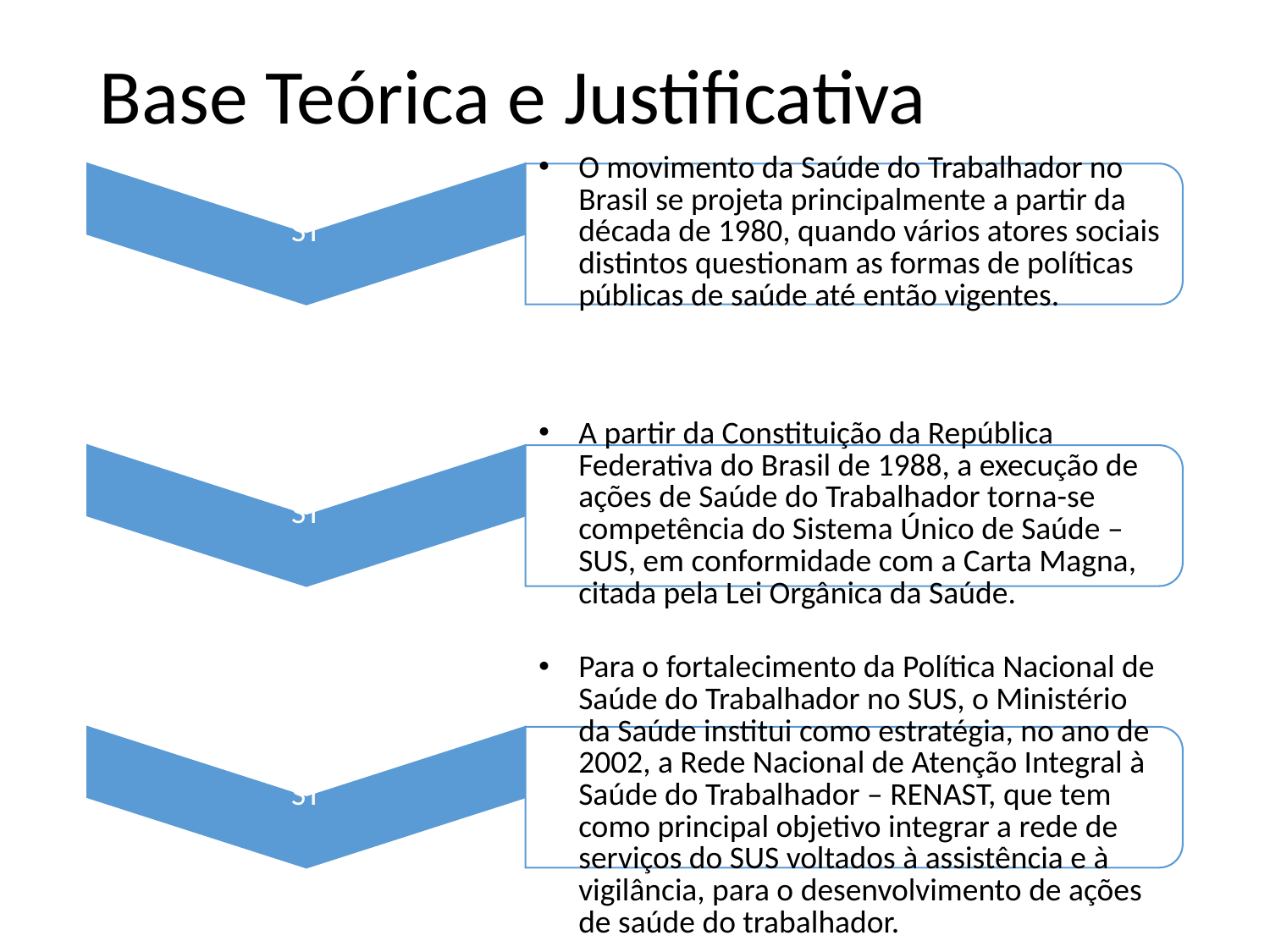

Base Teórica e Justificativa
ST
O movimento da Saúde do Trabalhador no Brasil se projeta principalmente a partir da década de 1980, quando vários atores sociais distintos questionam as formas de políticas públicas de saúde até então vigentes.
ST
A partir da Constituição da República Federativa do Brasil de 1988, a execução de ações de Saúde do Trabalhador torna-se competência do Sistema Único de Saúde – SUS, em conformidade com a Carta Magna, citada pela Lei Orgânica da Saúde.
ST
Para o fortalecimento da Política Nacional de Saúde do Trabalhador no SUS, o Ministério da Saúde institui como estratégia, no ano de 2002, a Rede Nacional de Atenção Integral à Saúde do Trabalhador – RENAST, que tem como principal objetivo integrar a rede de serviços do SUS voltados à assistência e à vigilância, para o desenvolvimento de ações de saúde do trabalhador.